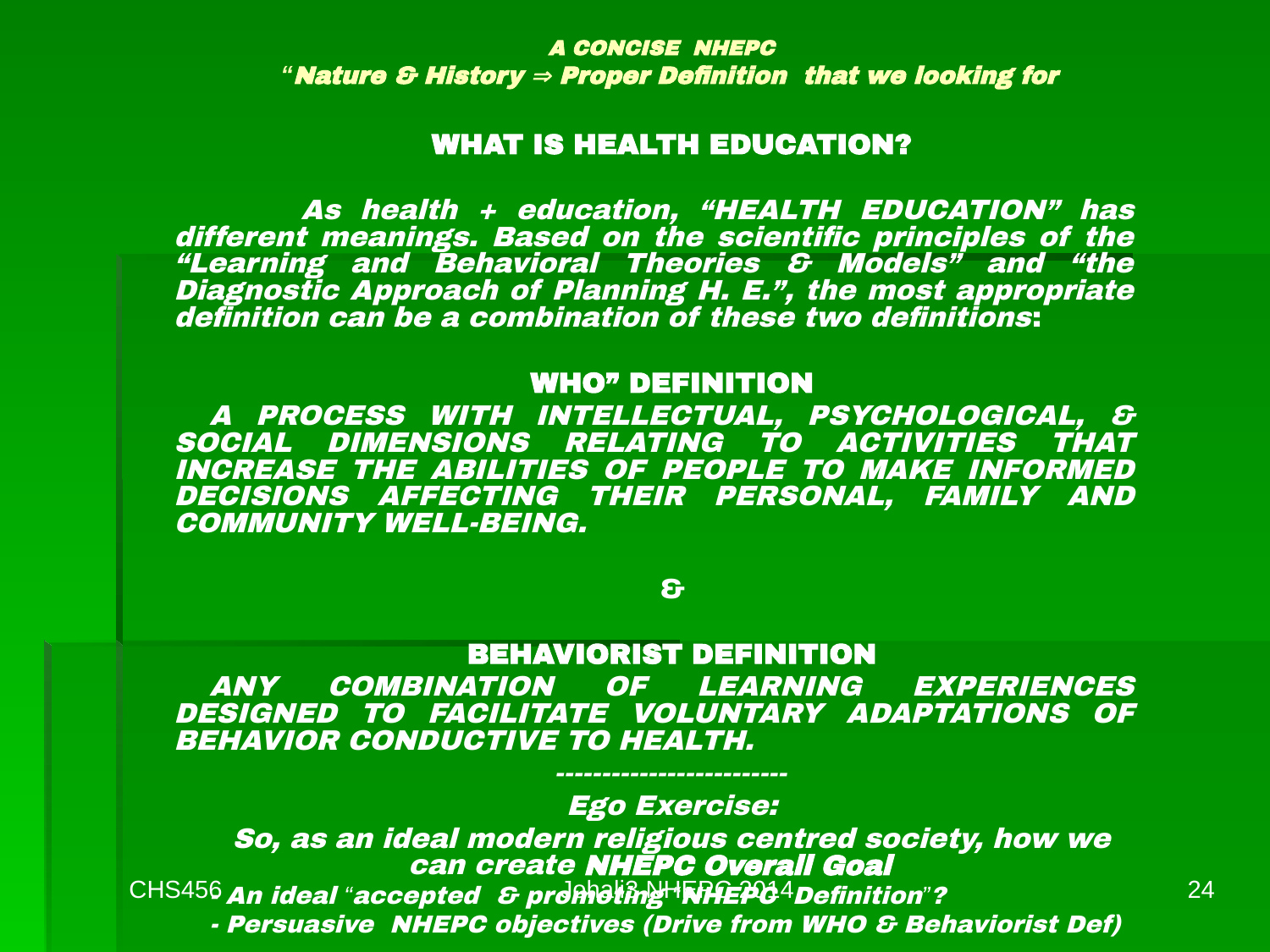

# A CONCISE  NHEPC “Nature & History ⇒ Proper Definition  that we looking for
WHAT IS HEALTH EDUCATION?

	As health + education, “HEALTH EDUCATION” has different meanings. Based on the scientific principles of the “Learning and Behavioral Theories & Models” and “the Diagnostic Approach of Planning H. E.”, the most appropriate definition can be a combination of these two definitions:

WHO” DEFINITION
A PROCESS WITH INTELLECTUAL, PSYCHOLOGICAL, & SOCIAL DIMENSIONS RELATING TO ACTIVITIES THAT INCREASE THE ABILITIES OF PEOPLE TO MAKE INFORMED DECISIONS AFFECTING THEIR PERSONAL, FAMILY AND COMMUNITY WELL-BEING.

&

BEHAVIORIST DEFINITION
ANY COMBINATION OF LEARNING EXPERIENCES DESIGNED TO FACILITATE VOLUNTARY ADAPTATIONS OF BEHAVIOR CONDUCTIVE TO HEALTH.
-------------------------
Ego Exercise:
So, as an ideal modern religious centred society, how we can create NHEPC Overall Goal
- An ideal “accepted  & promoting “NHEPC  Definition”?
- Persuasive  NHEPC objectives (Drive from WHO & Behaviorist Def)
CHS456
Johali3 NHEPC 2014
24